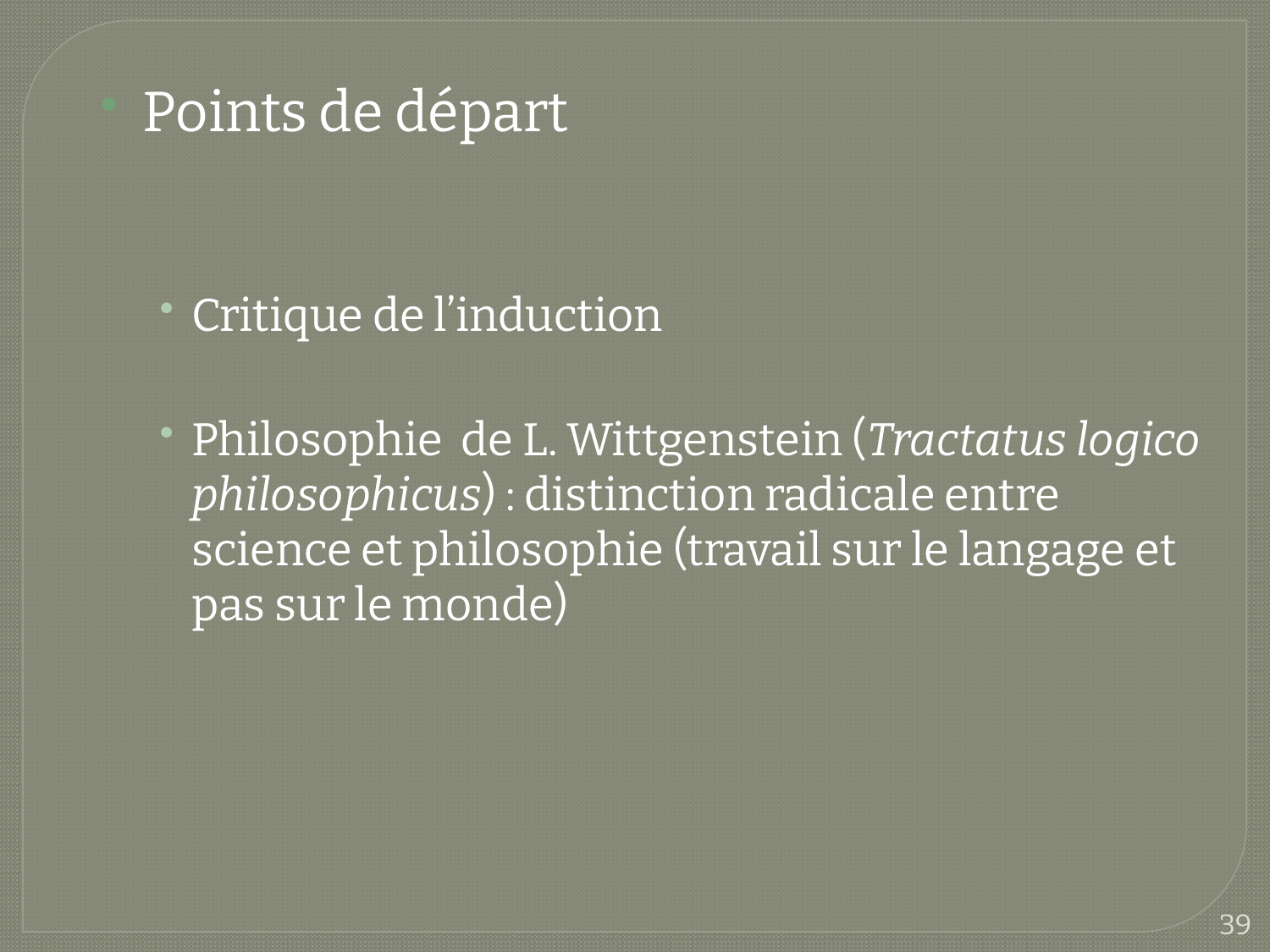

Points de départ

Critique de l’induction

Philosophie  de L. Wittgenstein (Tractatus logico philosophicus) : distinction radicale entre science et philosophie (travail sur le langage et pas sur le monde)
39